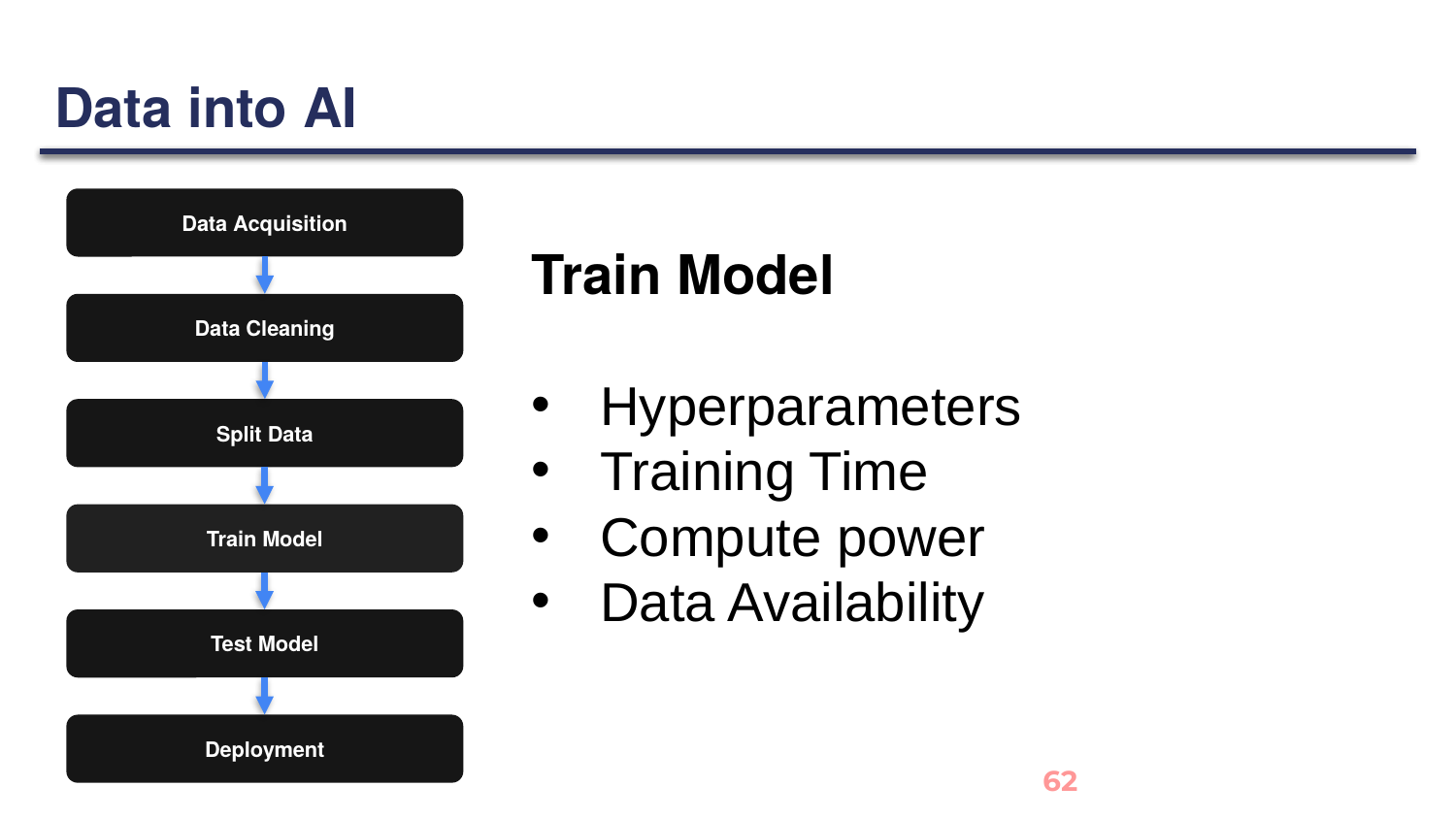

Data into AI
Data Acquisition

Train Model

Hyperparameters
Training Time
Compute power
Data Availability
Data Cleaning
Split Data
Train Model
Test Model
Deployment
62